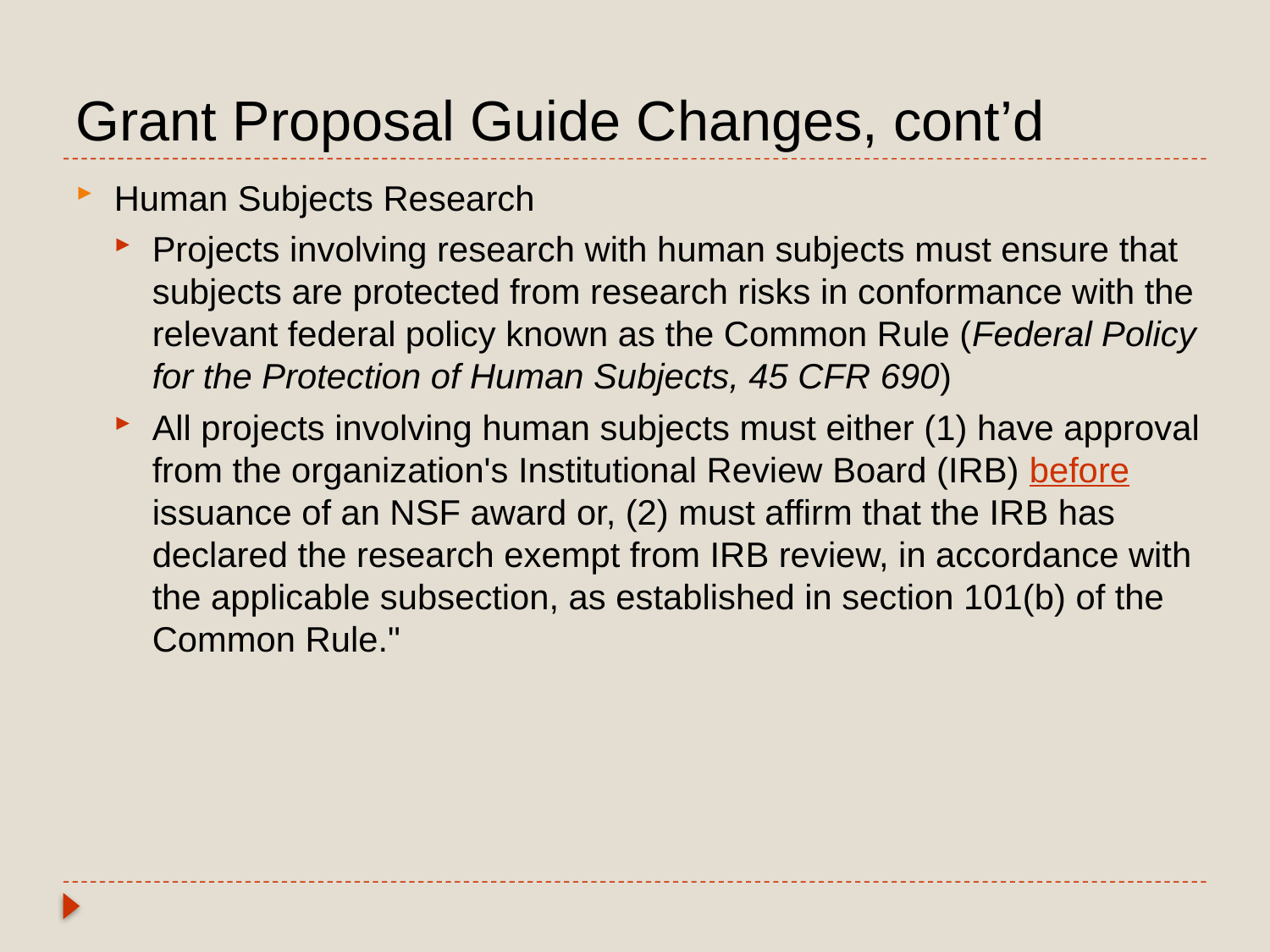

# Grant Proposal Guide Changes, cont’d
Human Subjects Research
Projects involving research with human subjects must ensure that subjects are protected from research risks in conformance with the relevant federal policy known as the Common Rule (Federal Policy for the Protection of Human Subjects, 45 CFR 690)
All projects involving human subjects must either (1) have approval from the organization's Institutional Review Board (IRB) before issuance of an NSF award or, (2) must affirm that the IRB has declared the research exempt from IRB review, in accordance with the applicable subsection, as established in section 101(b) of the Common Rule."